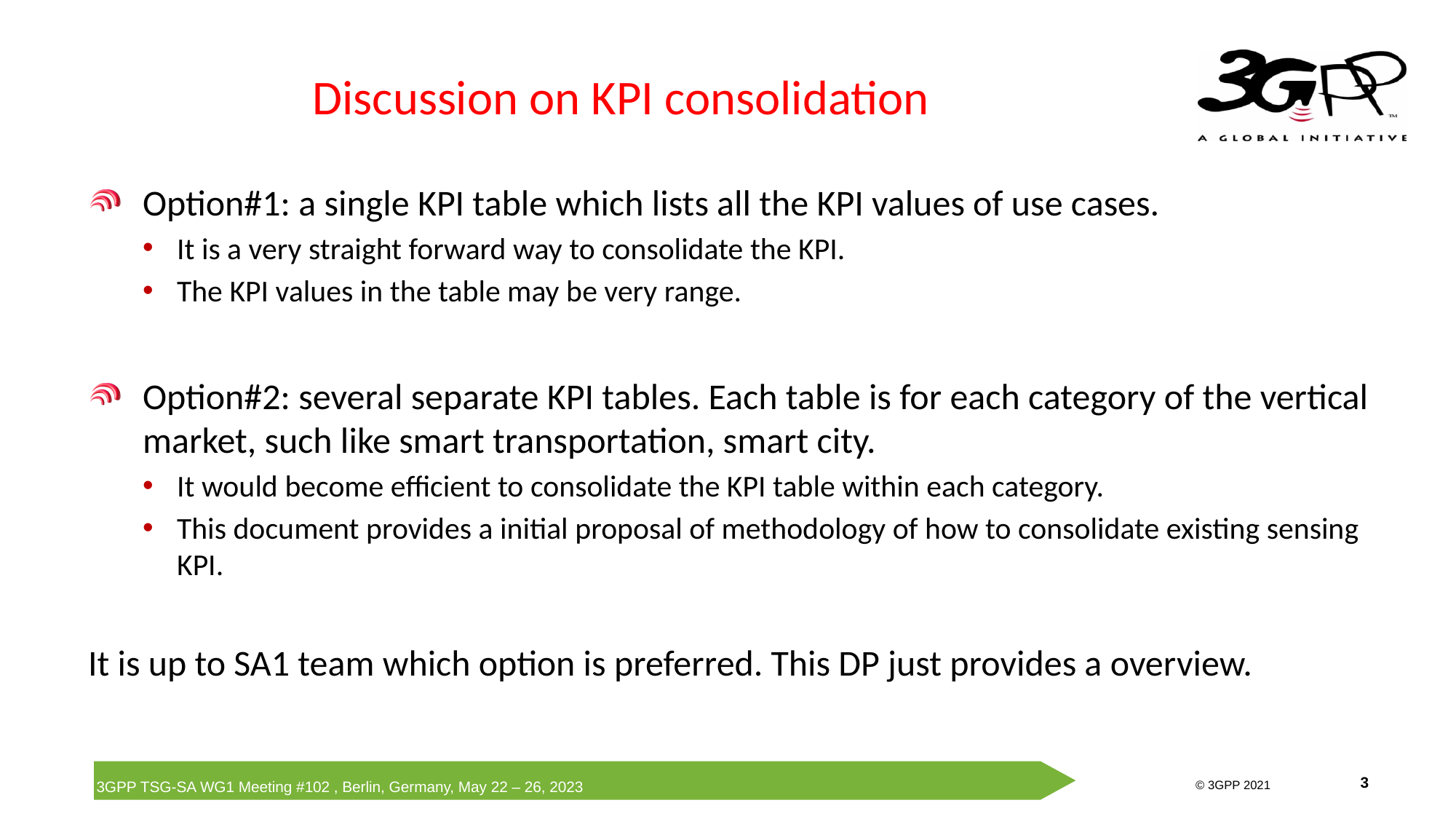

# Discussion on KPI consolidation
Option#1: a single KPI table which lists all the KPI values of use cases.
It is a very straight forward way to consolidate the KPI.
The KPI values in the table may be very range.

Option#2: several separate KPI tables. Each table is for each category of the vertical market, such like smart transportation, smart city.
It would become efficient to consolidate the KPI table within each category.
This document provides a initial proposal of methodology of how to consolidate existing sensing KPI.

It is up to SA1 team which option is preferred. This DP just provides a overview.